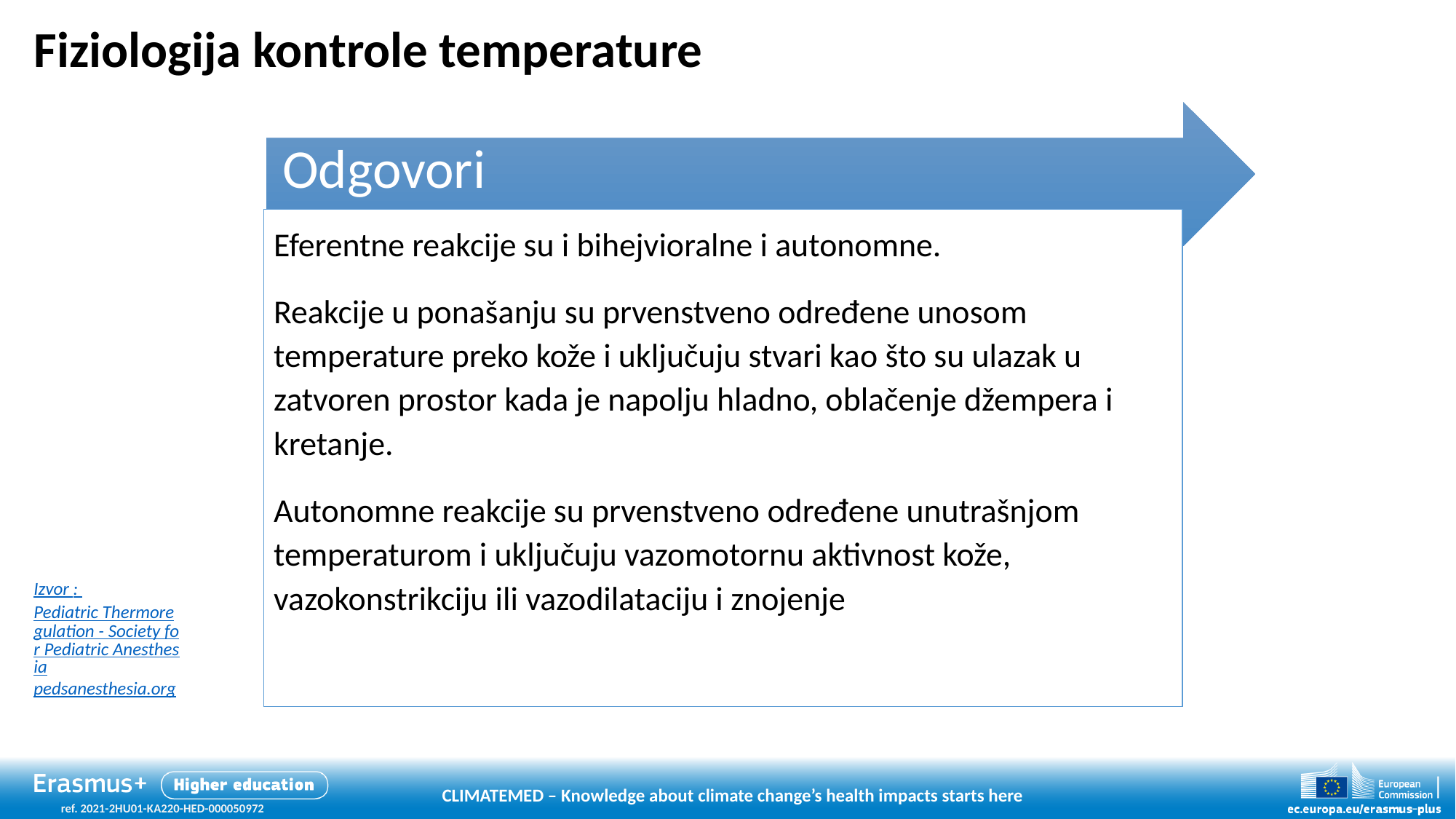

# Fiziologija kontrole temperature
Odgovori
Eferentne reakcije su i bihejvioralne i autonomne.
Reakcije u ponašanju su prvenstveno određene unosom temperature preko kože i uključuju stvari kao što su ulazak u zatvoren prostor kada je napolju hladno, oblačenje džempera i kretanje.
Autonomne reakcije su prvenstveno određene unutrašnjom temperaturom i uključuju vazomotornu aktivnost kože, vazokonstrikciju ili vazodilataciju i znojenje

Izvor : Pediatric Thermoregulation - Society for Pediatric Anesthesia
pedsanesthesia.org